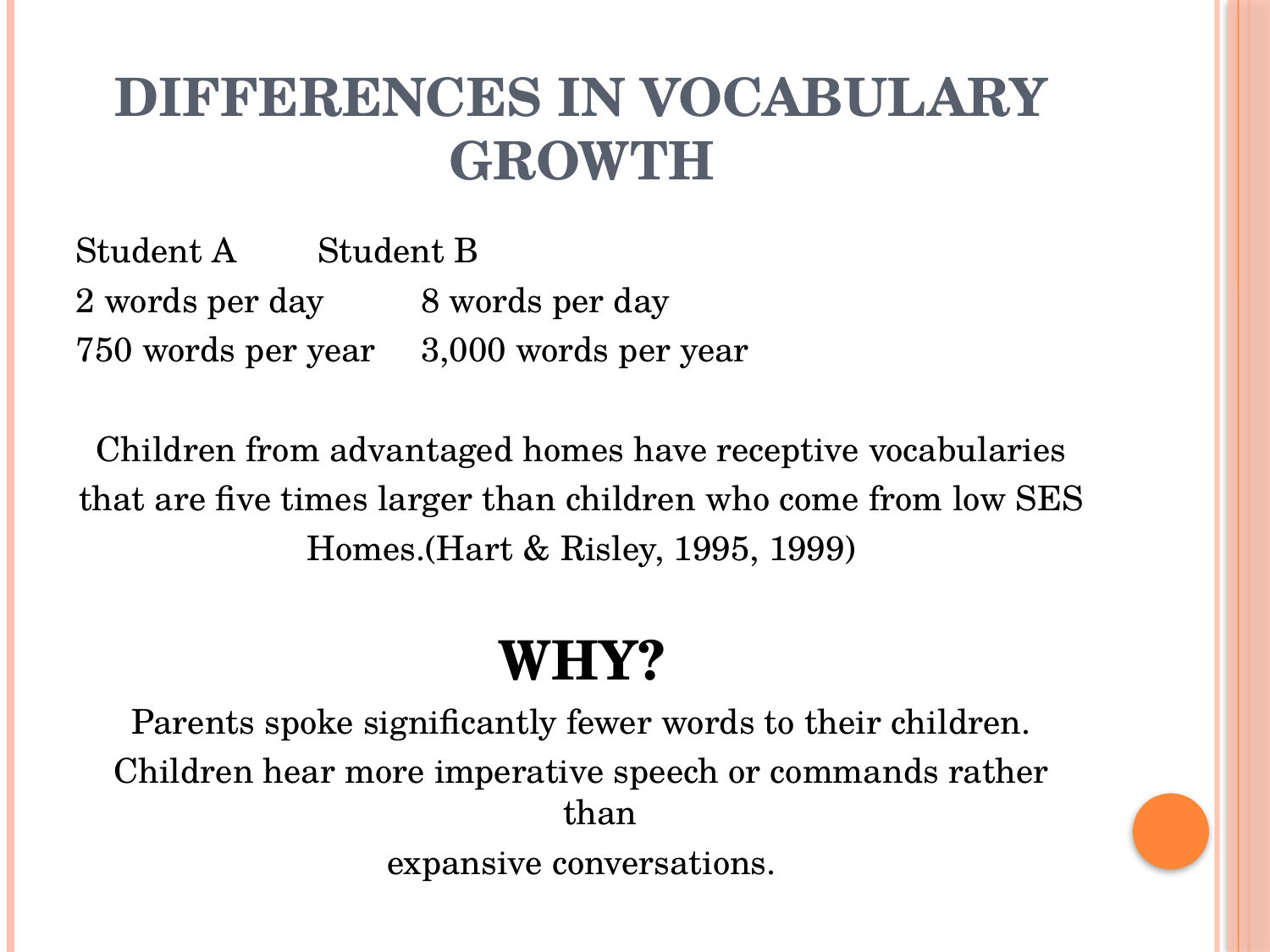

# Differences in Vocabulary Growth
Student A 				Student B
2 words per day 			8 words per day
750 words per year 			3,000 words per year

Children from advantaged homes have receptive vocabularies
that are five times larger than children who come from low SES
Homes.(Hart & Risley, 1995, 1999)

WHY?
Parents spoke significantly fewer words to their children.
Children hear more imperative speech or commands rather than
expansive conversations.